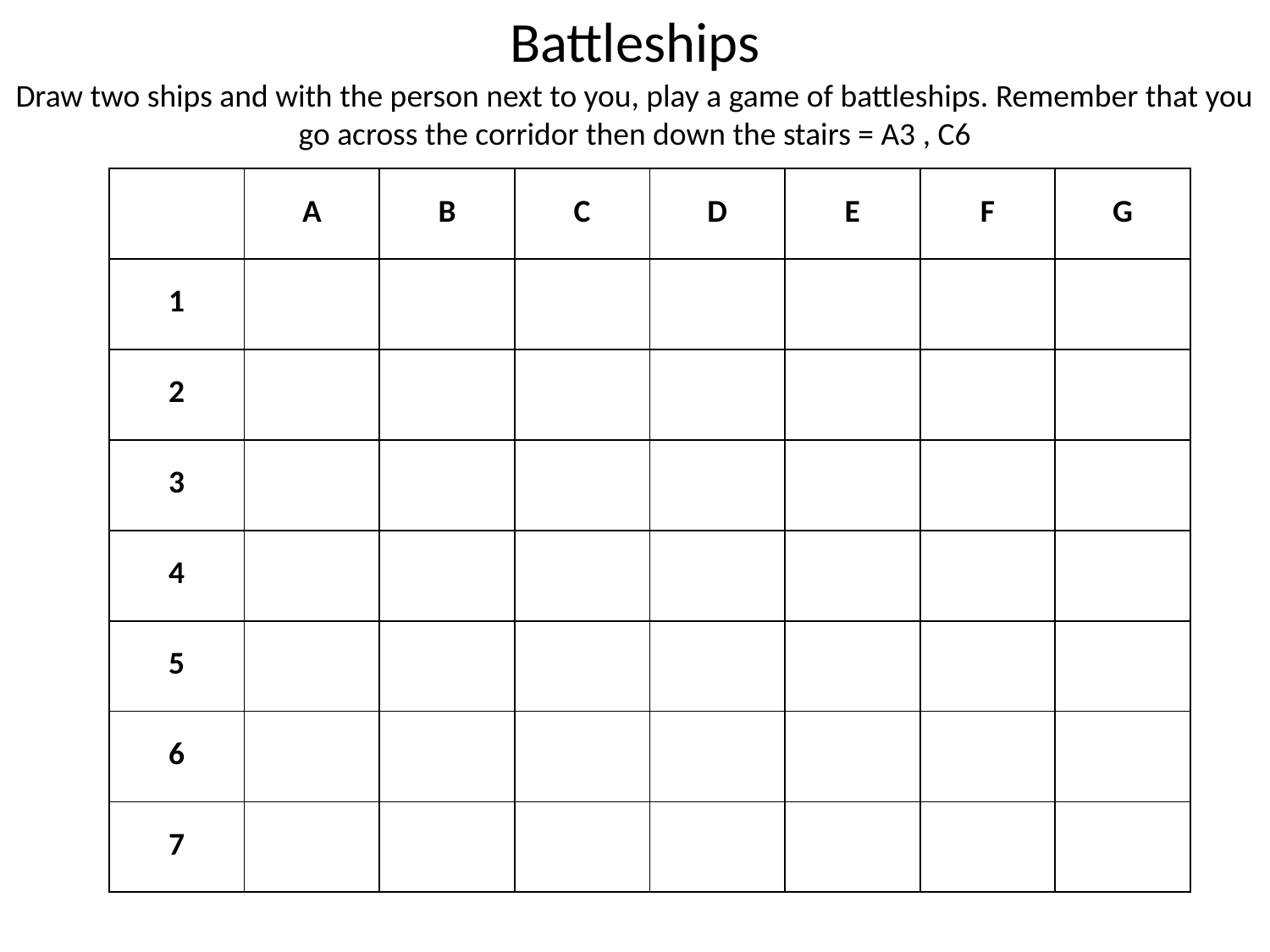

Battleships
Draw two ships and with the person next to you, play a game of battleships. Remember that you go across the corridor then down the stairs = A3 , C6
|  | A | B | C | D | E | F | G |
| --- | --- | --- | --- | --- | --- | --- | --- |
| 1 |  |  |  |  |  |  |  |
| 2 |  |  |  |  |  |  |  |
| 3 |  |  |  |  |  |  |  |
| 4 |  |  |  |  |  |  |  |
| 5 |  |  |  |  |  |  |  |
| 6 |  |  |  |  |  |  |  |
| 7 |  |  |  |  |  |  |  |